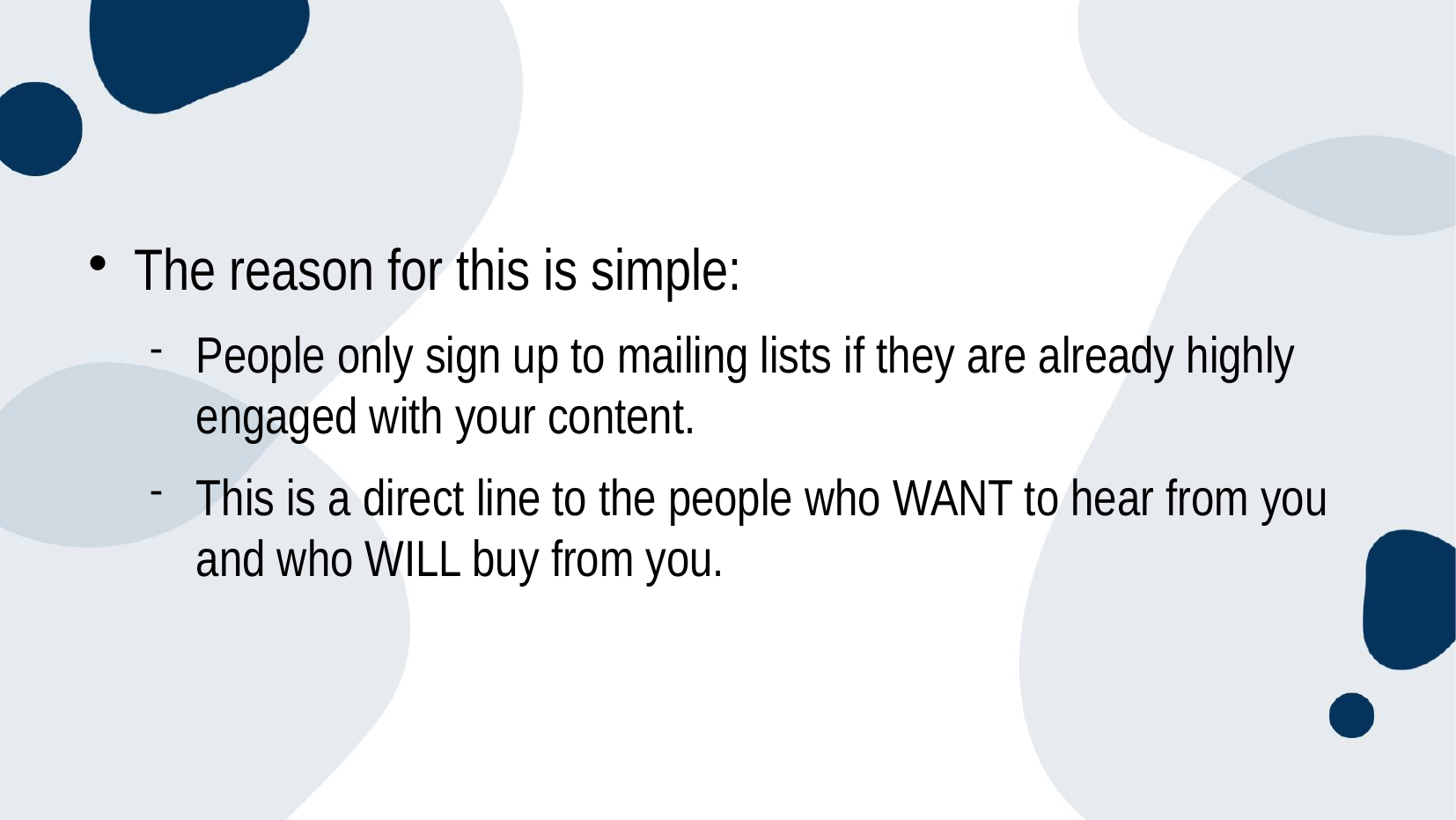

The reason for this is simple:
People only sign up to mailing lists if they are already highly engaged with your content.
This is a direct line to the people who WANT to hear from you and who WILL buy from you.